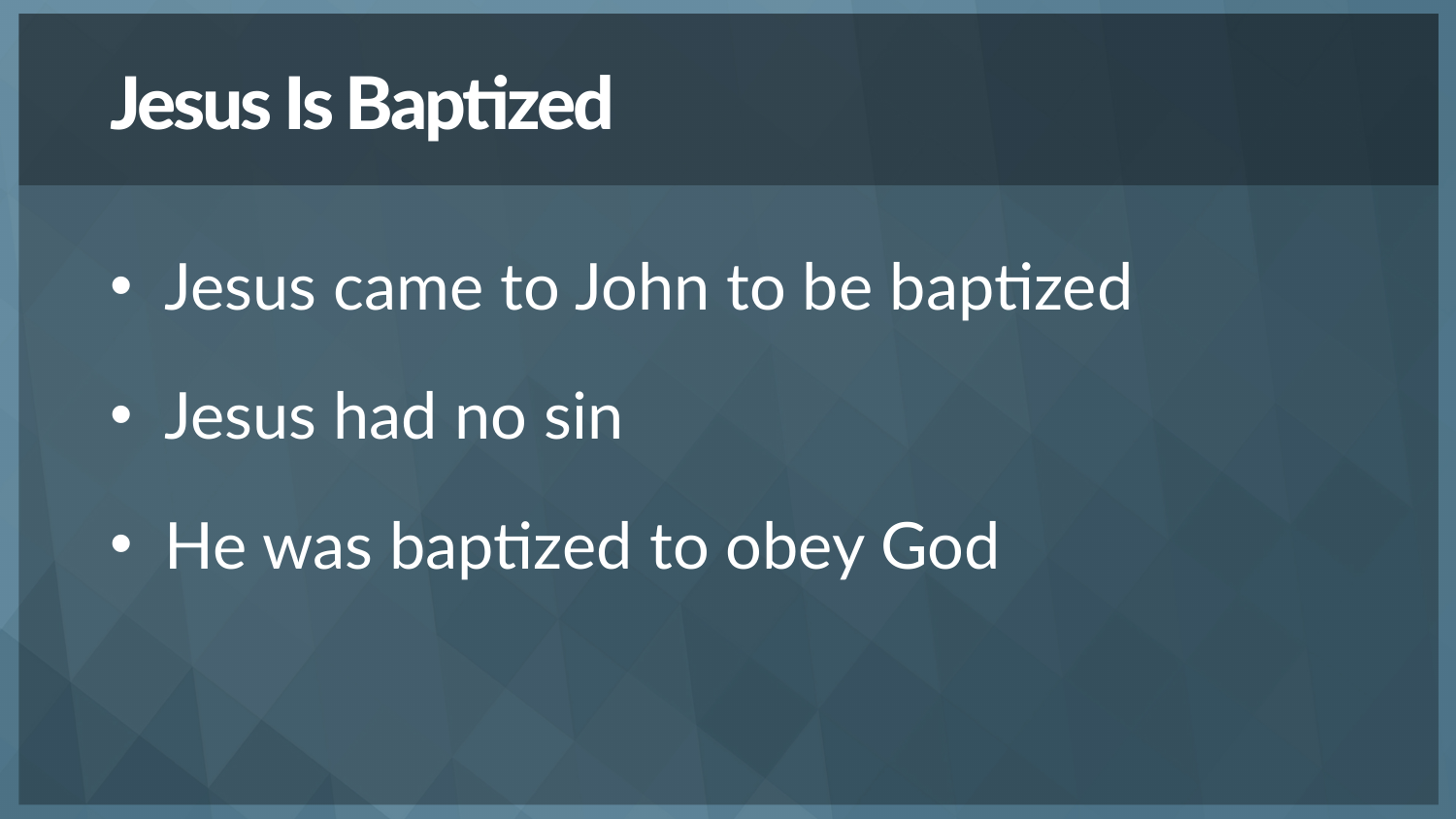

# Jesus Is Baptized
Jesus came to John to be baptized
Jesus had no sin
He was baptized to obey God